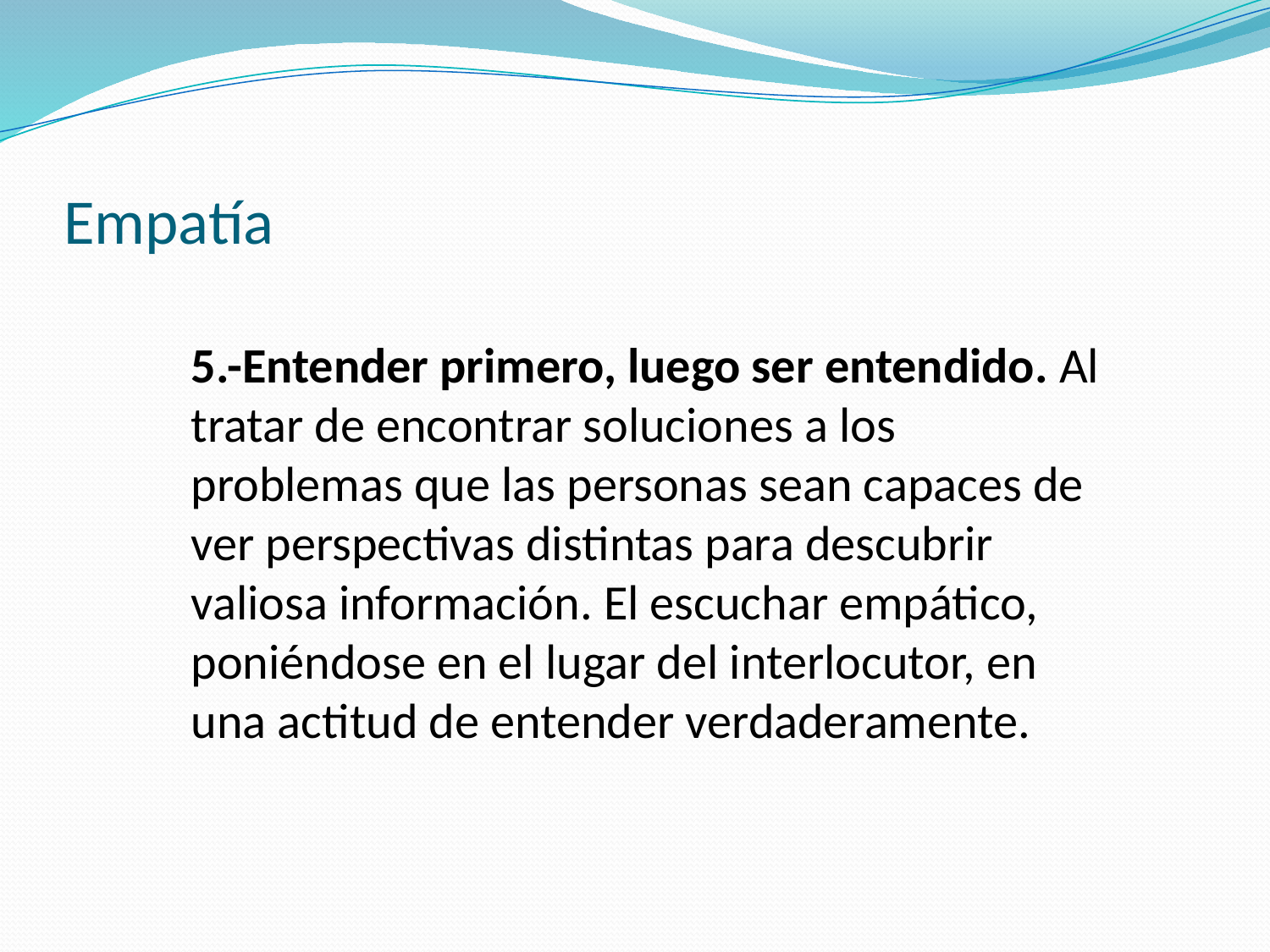

# Empatía
5.-Entender primero, luego ser entendido. Al tratar de encontrar soluciones a los problemas que las personas sean capaces de ver perspectivas distintas para descubrir valiosa información. El escuchar empático, poniéndose en el lugar del interlocutor, en una actitud de entender verdaderamente.